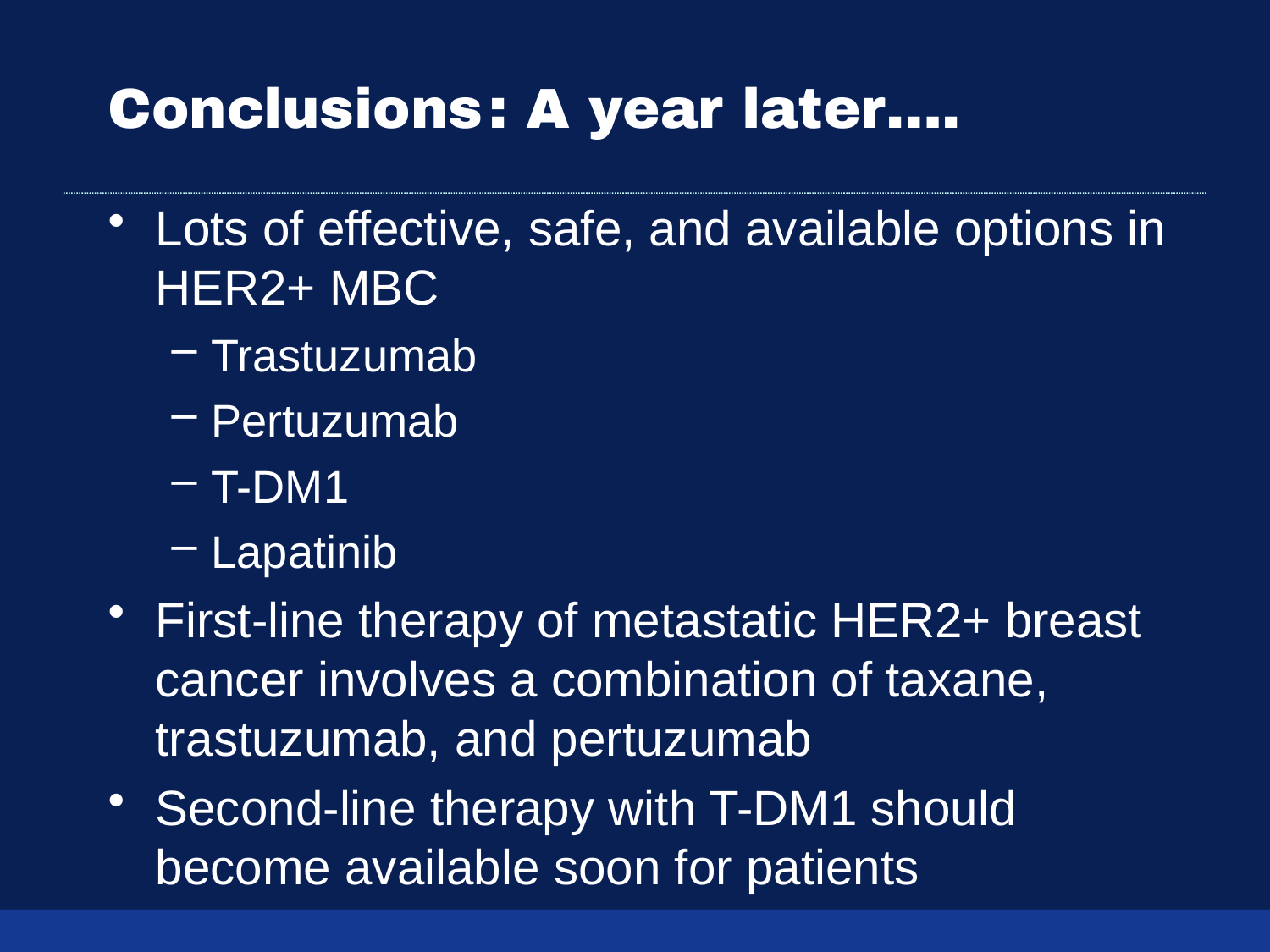

# Conclusions	: A year later….
Lots of effective, safe, and available options in HER2+ MBC
Trastuzumab
Pertuzumab
T-DM1
Lapatinib
First-line therapy of metastatic HER2+ breast cancer involves a combination of taxane, trastuzumab, and pertuzumab
Second-line therapy with T-DM1 should become available soon for patients